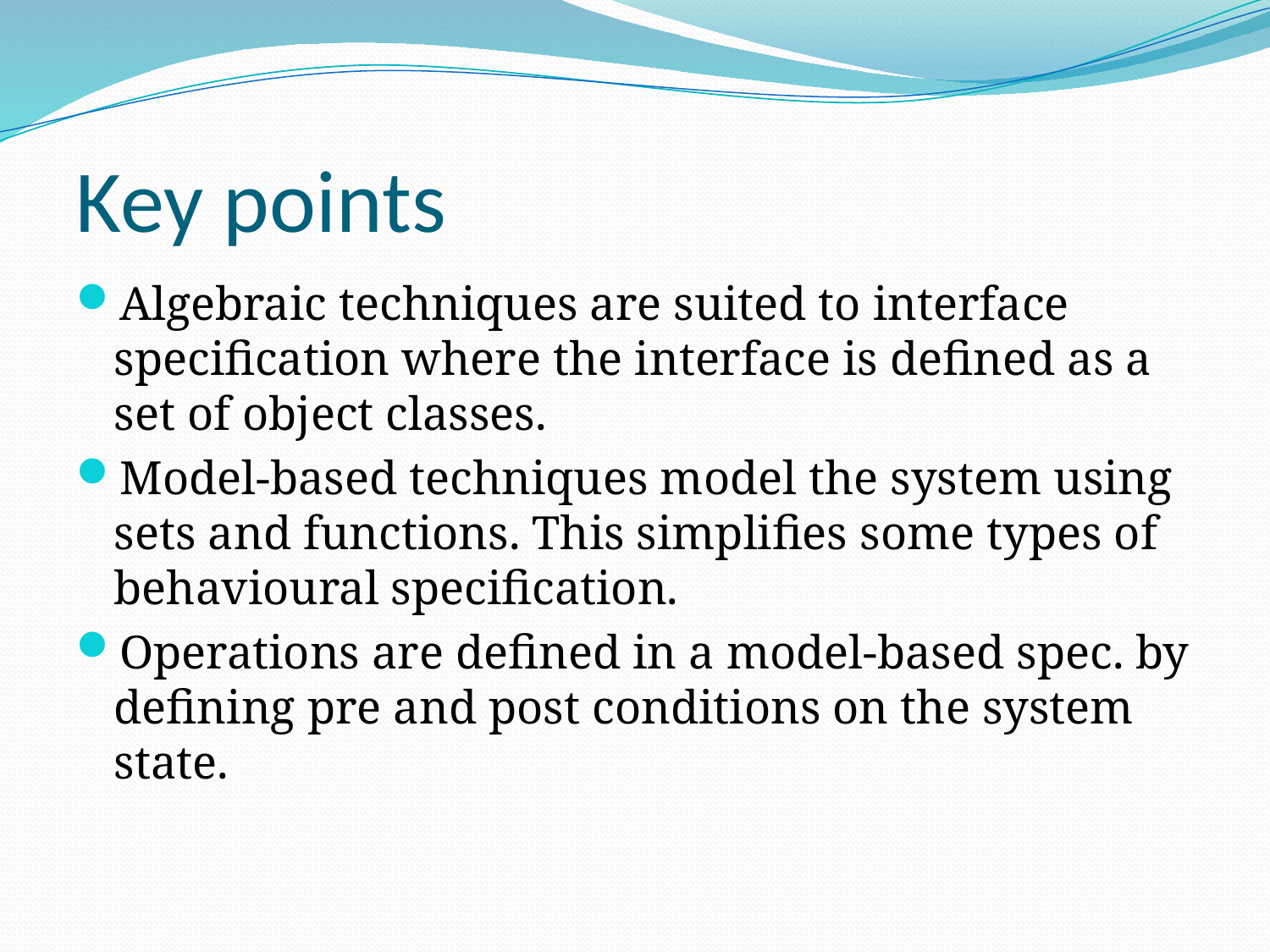

# Key points
Algebraic techniques are suited to interface specification where the interface is defined as a set of object classes.
Model-based techniques model the system using sets and functions. This simplifies some types of behavioural specification.
Operations are defined in a model-based spec. by defining pre and post conditions on the system state.